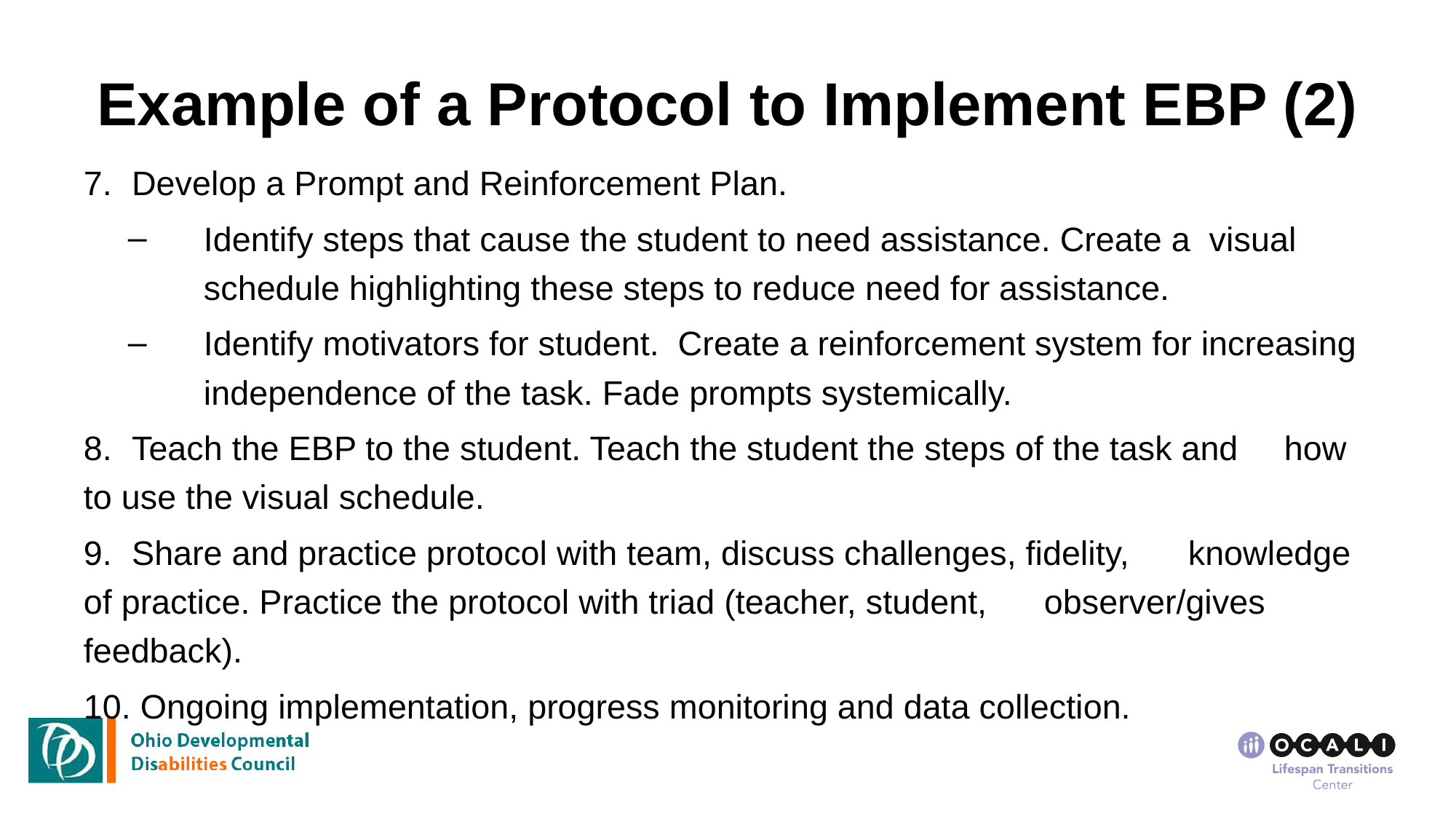

# Example of a Protocol to Implement EBP (2)
7.	Develop a Prompt and Reinforcement Plan.
Identify steps that cause the student to need assistance. Create a  visual schedule highlighting these steps to reduce need for assistance.
Identify motivators for student.  Create a reinforcement system for increasing independence of the task. Fade prompts systemically.
8.	Teach the EBP to the student. Teach the student the steps of the task and 	how to use the visual schedule.
9.	Share and practice protocol with team, discuss challenges, fidelity, 	knowledge of practice. Practice the protocol with triad (teacher, student, 	observer/gives feedback).
10. Ongoing implementation, progress monitoring and data collection.